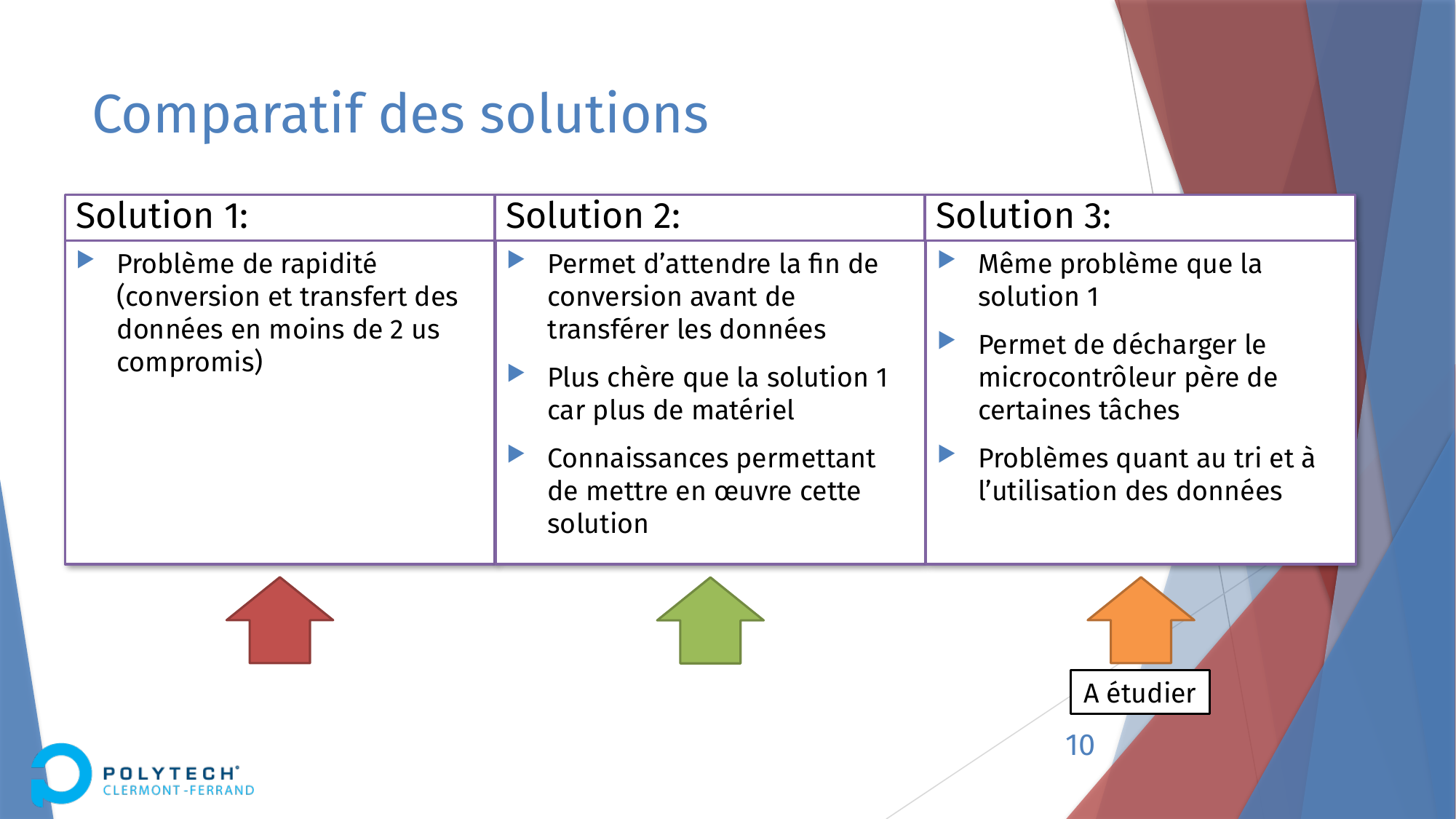

# Comparatif des solutions
Solution 1:
Solution 2:
Solution 3:
Problème de rapidité (conversion et transfert des données en moins de 2 us compromis)
Permet d’attendre la fin de conversion avant de transférer les données
Plus chère que la solution 1 car plus de matériel
Connaissances permettant de mettre en œuvre cette solution

Même problème que la solution 1
Permet de décharger le microcontrôleur père de certaines tâches
Problèmes quant au tri et à l’utilisation des données

A étudier
10